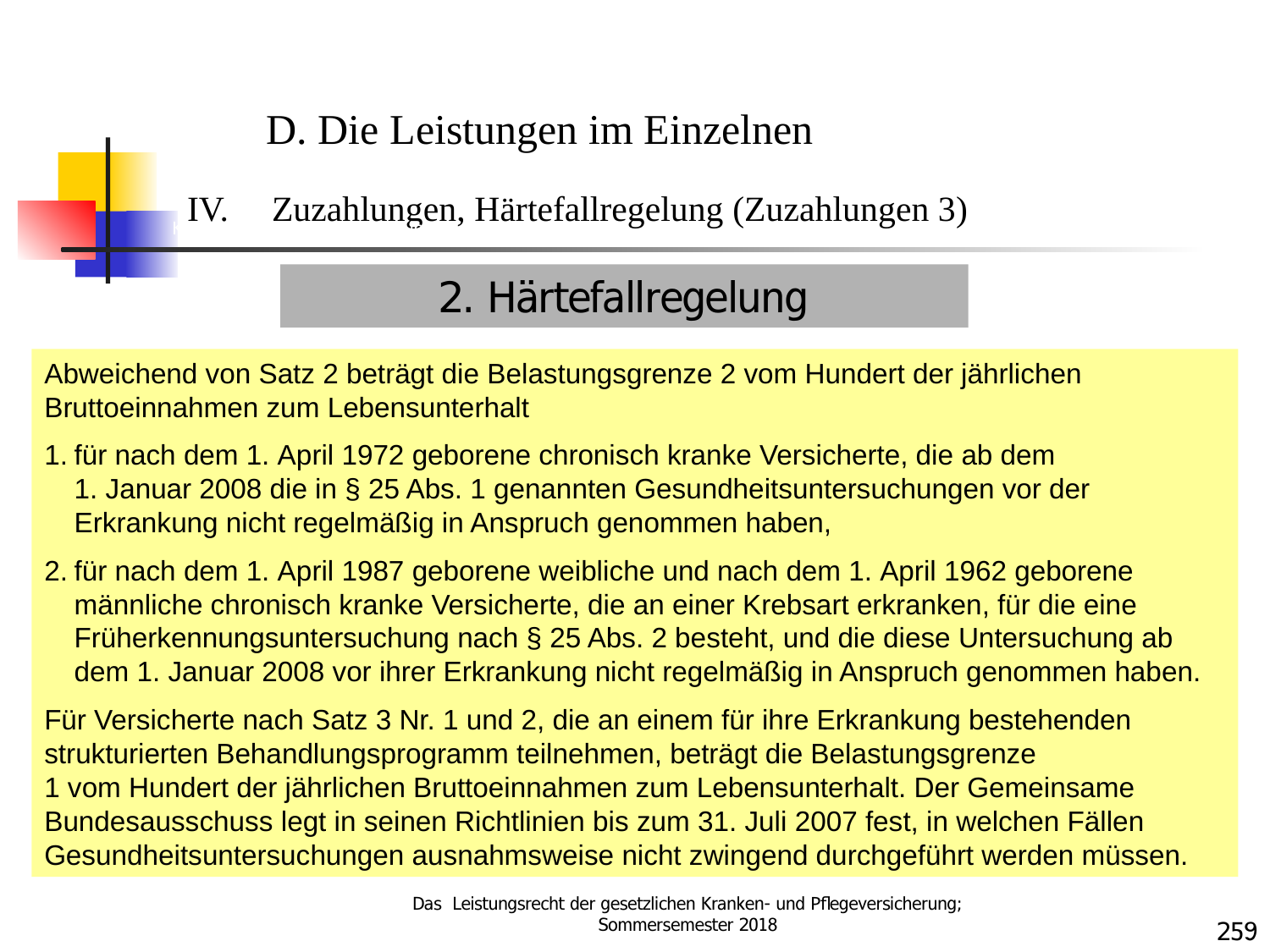

Krankenbehandlung 3 (Zuzahlungen)
D. Die Leistungen im Einzelnen

Zuzahlungen, Härtefallregelung (Zuzahlungen 3)
2. Härtefallregelung
Abweichend von Satz 2 beträgt die Belastungsgrenze 2 vom Hundert der jährlichen Bruttoeinnahmen zum Lebensunterhalt
für nach dem 1. April 1972 geborene chronisch kranke Versicherte, die ab dem 1. Januar 2008 die in § 25 Abs. 1 genannten Gesundheitsuntersuchungen vor der Erkrankung nicht regelmäßig in Anspruch genommen haben,
für nach dem 1. April 1987 geborene weibliche und nach dem 1. April 1962 geborene männliche chronisch kranke Versicherte, die an einer Krebsart erkranken, für die eine Früherkennungsuntersuchung nach § 25 Abs. 2 besteht, und die diese Untersuchung ab dem 1. Januar 2008 vor ihrer Erkrankung nicht regelmäßig in Anspruch genommen haben.
Für Versicherte nach Satz 3 Nr. 1 und 2, die an einem für ihre Erkrankung bestehenden strukturierten Behandlungsprogramm teilnehmen, beträgt die Belastungsgrenze 1 vom Hundert der jährlichen Bruttoeinnahmen zum Lebensunterhalt. Der Gemeinsame Bundesausschuss legt in seinen Richtlinien bis zum 31. Juli 2007 fest, in welchen Fällen Gesundheitsuntersuchungen ausnahmsweise nicht zwingend durchgeführt werden müssen.
Krankheit
Das  Leistungsrecht der gesetzlichen Kranken- und Pflegeversicherung; Sommersemester 2018
259